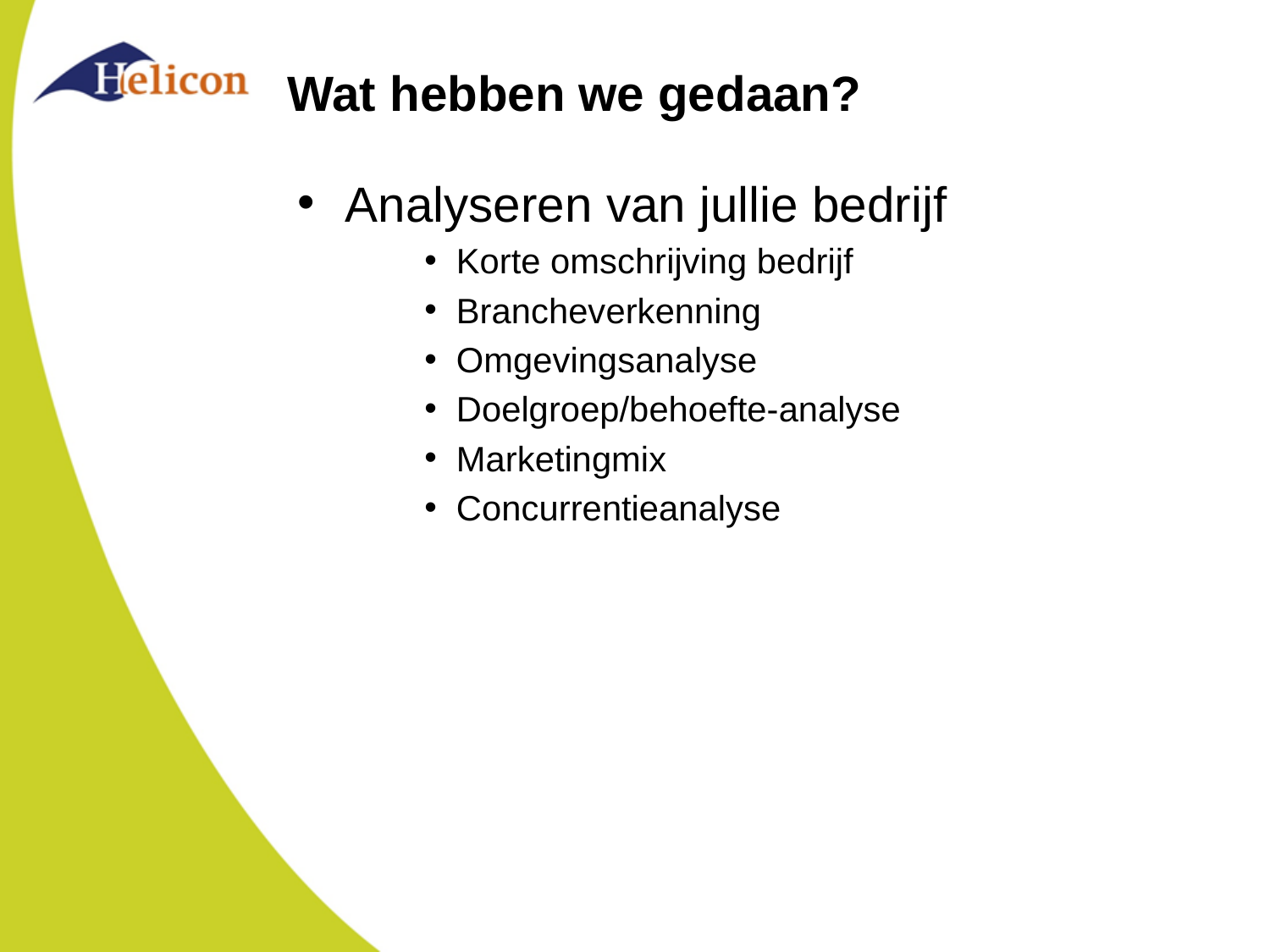

# Wat hebben we gedaan?
Analyseren van jullie bedrijf
Korte omschrijving bedrijf
Brancheverkenning
Omgevingsanalyse
Doelgroep/behoefte-analyse
Marketingmix
Concurrentieanalyse